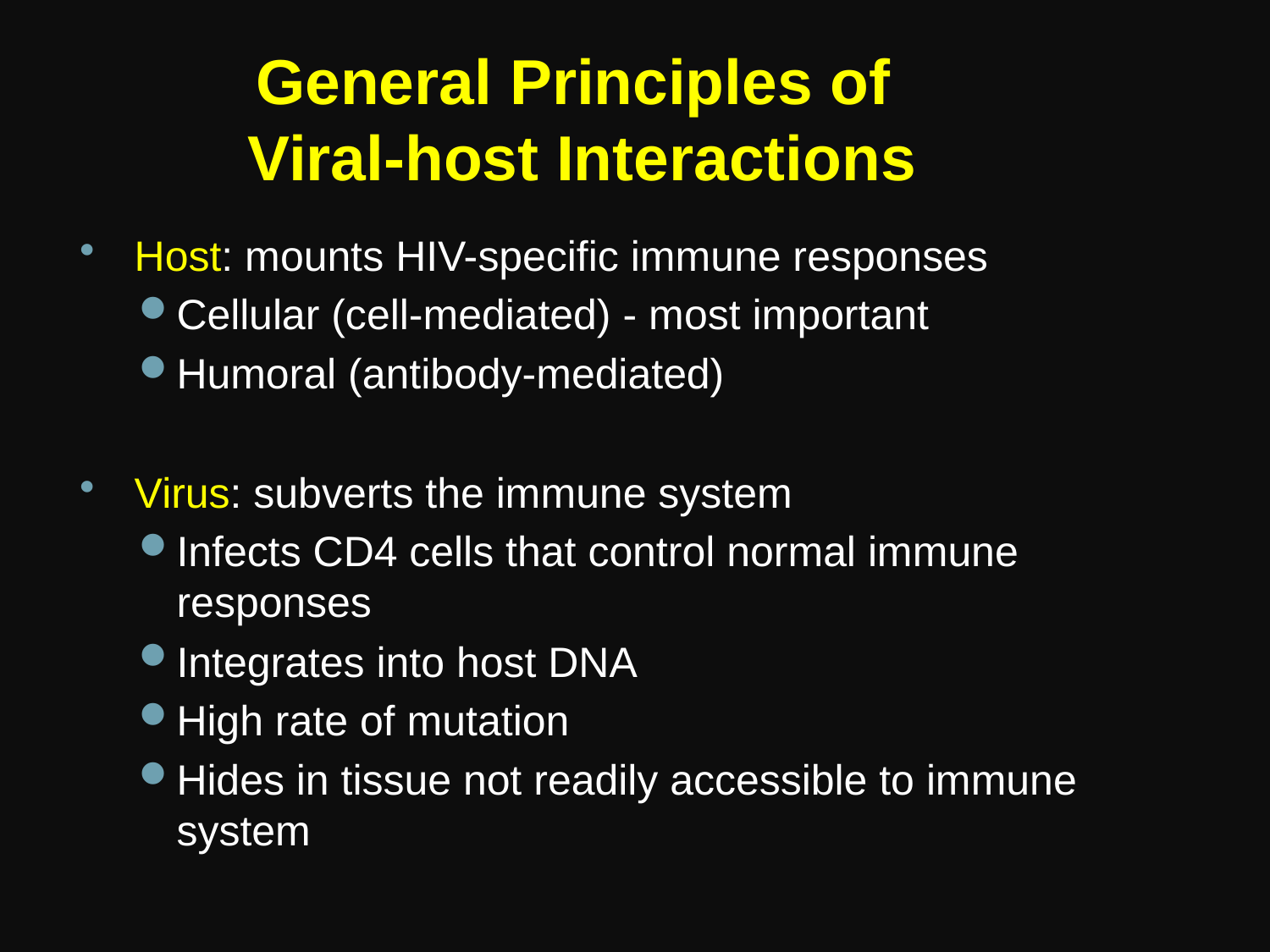

# General Principles of Viral-host Interactions
Host: mounts HIV-specific immune responses
Cellular (cell-mediated) - most important
Humoral (antibody-mediated)

Virus: subverts the immune system
Infects CD4 cells that control normal immune responses
Integrates into host DNA
High rate of mutation
Hides in tissue not readily accessible to immune system